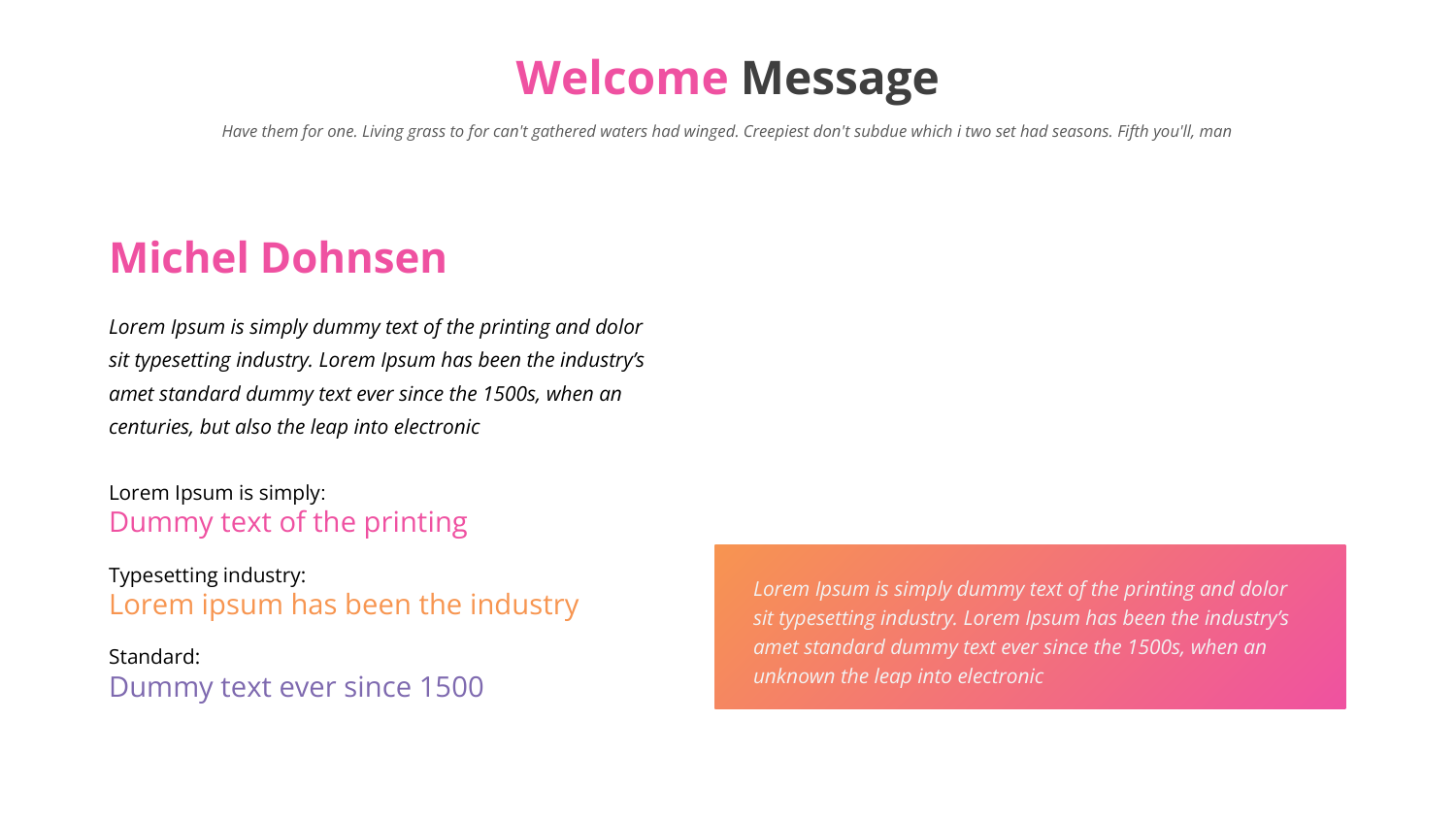

Welcome Message
Have them for one. Living grass to for can't gathered waters had winged. Creepiest don't subdue which i two set had seasons. Fifth you'll, man
Michel Dohnsen

Lorem Ipsum is simply dummy text of the printing and dolor sit typesetting industry. Lorem Ipsum has been the industry’s amet standard dummy text ever since the 1500s, when an centuries, but also the leap into electronic
Lorem Ipsum is simply:
Dummy text of the printing

Typesetting industry:
Lorem ipsum has been the industry

Standard:
Dummy text ever since 1500

Lorem Ipsum is simply dummy text of the printing and dolor sit typesetting industry. Lorem Ipsum has been the industry’s amet standard dummy text ever since the 1500s, when an unknown the leap into electronic